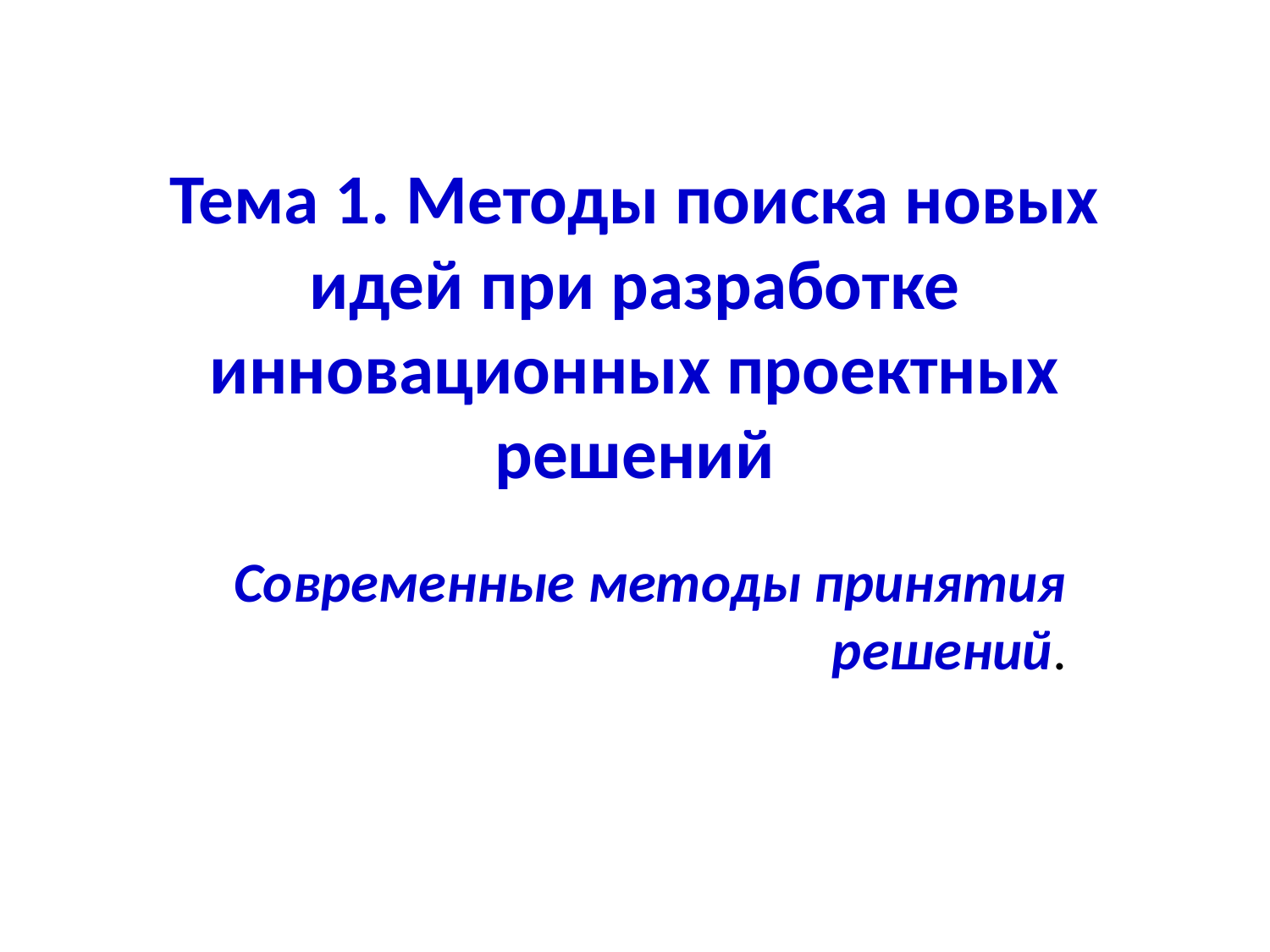

# Тема 1. Методы поиска новых идей при разработке инновационных проектных решений
Современные методы принятия решений.